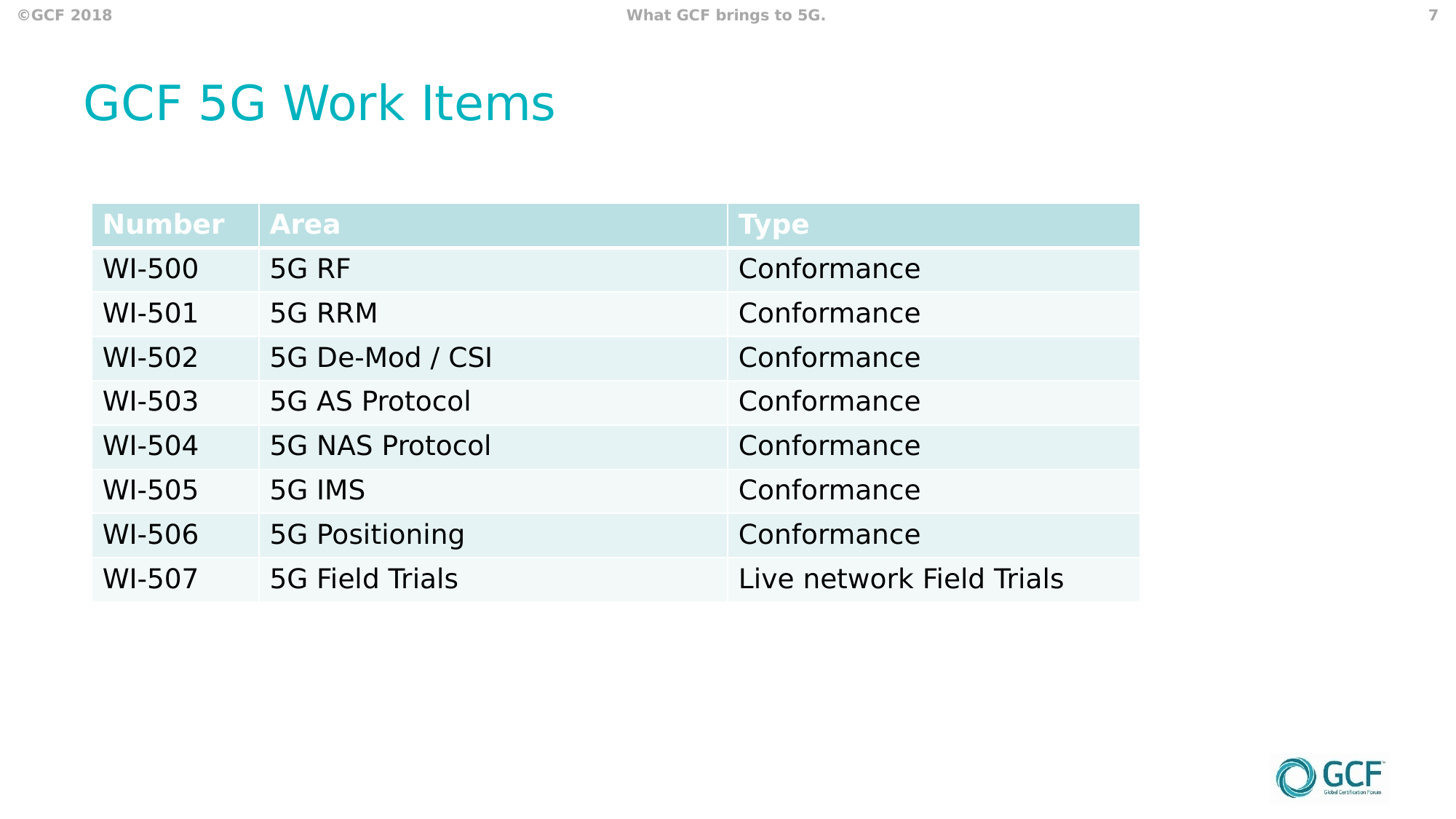

What GCF brings to 5G.
7
# GCF 5G Work Items
| Number | Area | Type |
| --- | --- | --- |
| WI-500 | 5G RF | Conformance |
| WI-501 | 5G RRM | Conformance |
| WI-502 | 5G De-Mod / CSI | Conformance |
| WI-503 | 5G AS Protocol | Conformance |
| WI-504 | 5G NAS Protocol | Conformance |
| WI-505 | 5G IMS | Conformance |
| WI-506 | 5G Positioning | Conformance |
| WI-507 | 5G Field Trials | Live network Field Trials |